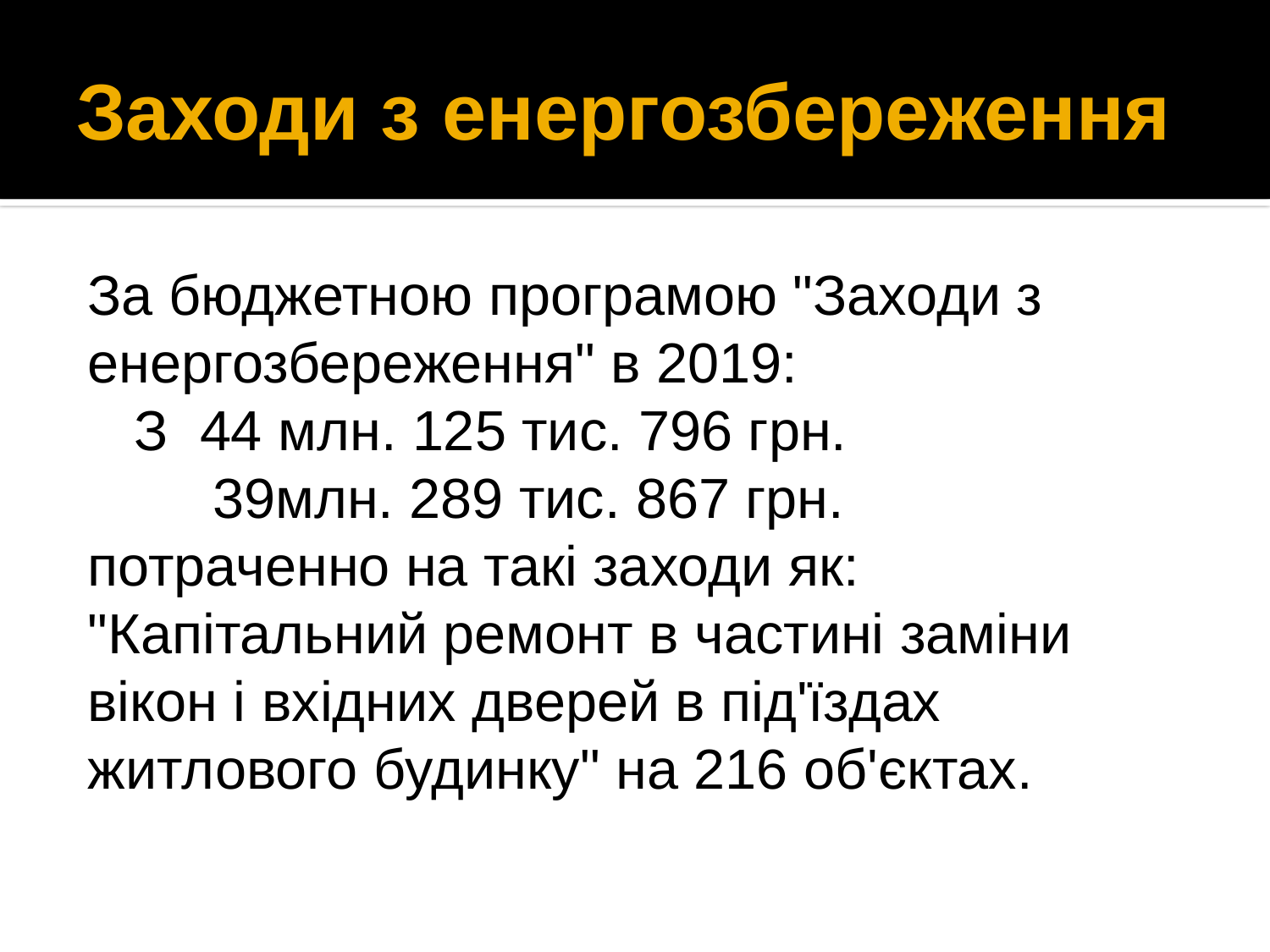

# Заходи з енергозбереження
За бюджетною програмою "Заходи з енергозбереження" в 2019:
   З  44 млн. 125 тис. 796 грн.
        39млн. 289 тис. 867 грн.
потраченно на такі заходи як:
"Капітальний ремонт в частині заміни вікон і вхідних дверей в під'їздах житлового будинку" на 216 об'єктах.